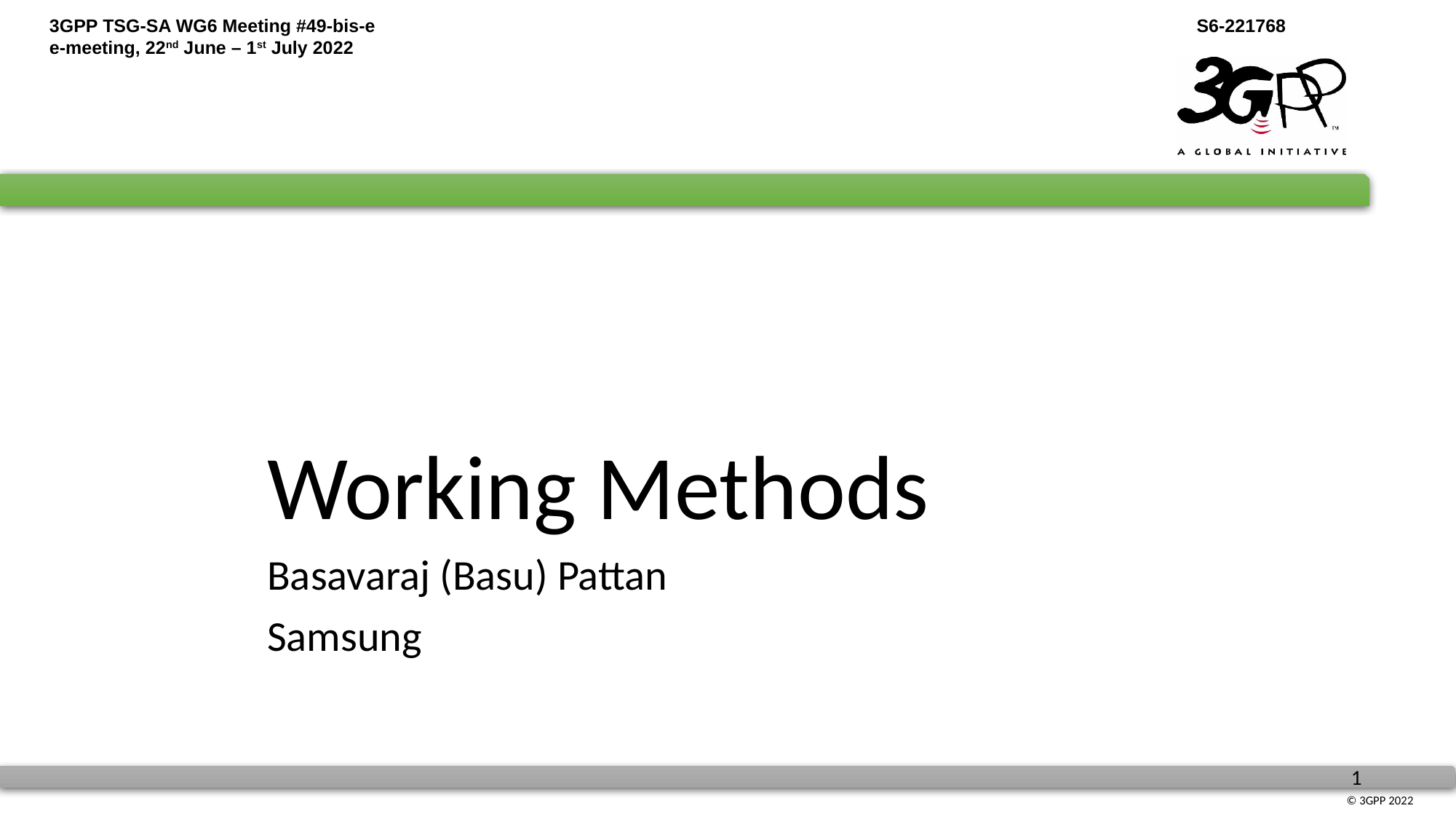

# Working Methods
Basavaraj (Basu) Pattan
Samsung